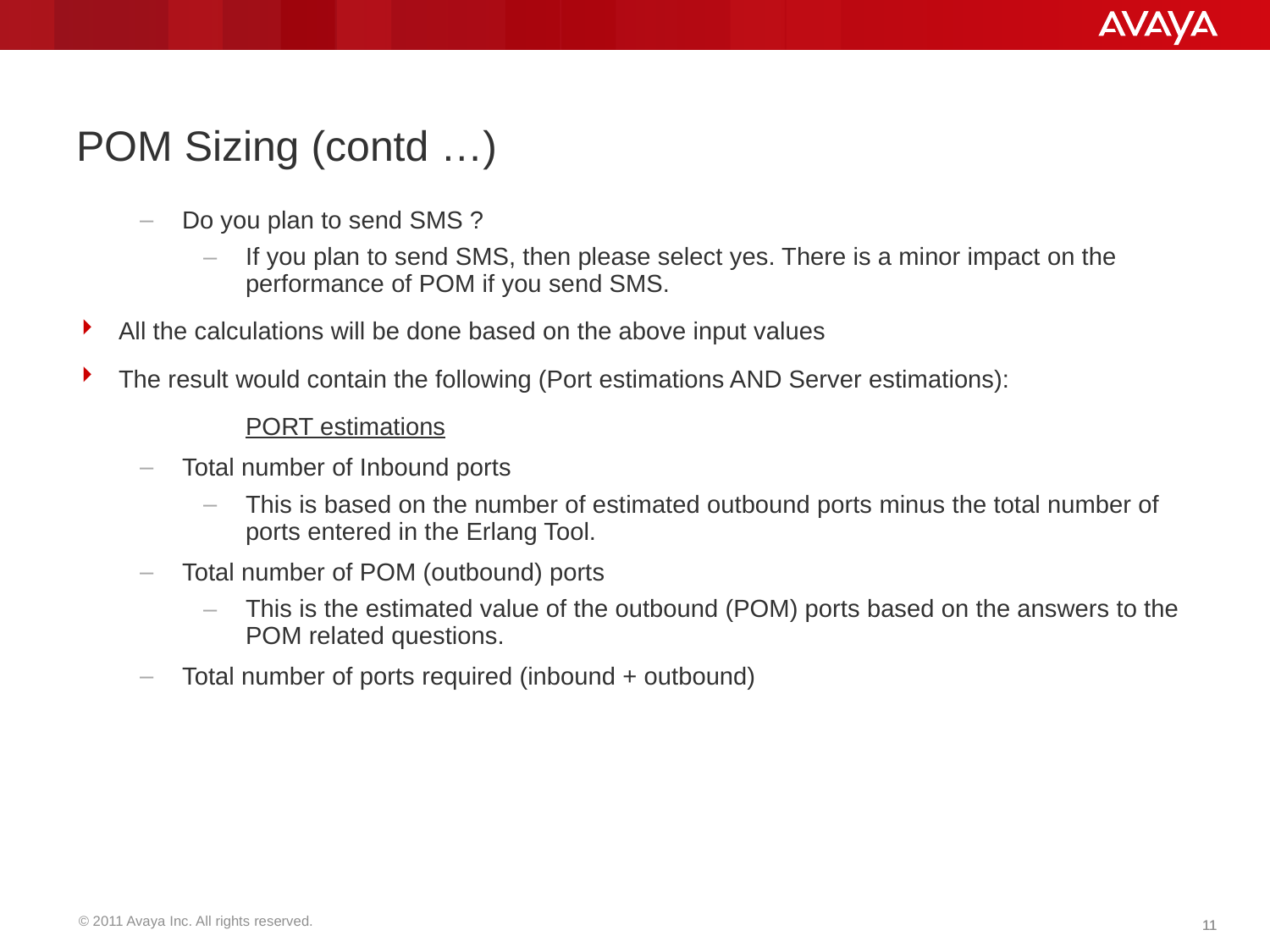

# POM Sizing (contd …)
Do you plan to send SMS ?
If you plan to send SMS, then please select yes. There is a minor impact on the performance of POM if you send SMS.
All the calculations will be done based on the above input values
The result would contain the following (Port estimations AND Server estimations):
		PORT estimations
Total number of Inbound ports
This is based on the number of estimated outbound ports minus the total number of ports entered in the Erlang Tool.
Total number of POM (outbound) ports
This is the estimated value of the outbound (POM) ports based on the answers to the POM related questions.
Total number of ports required (inbound + outbound)